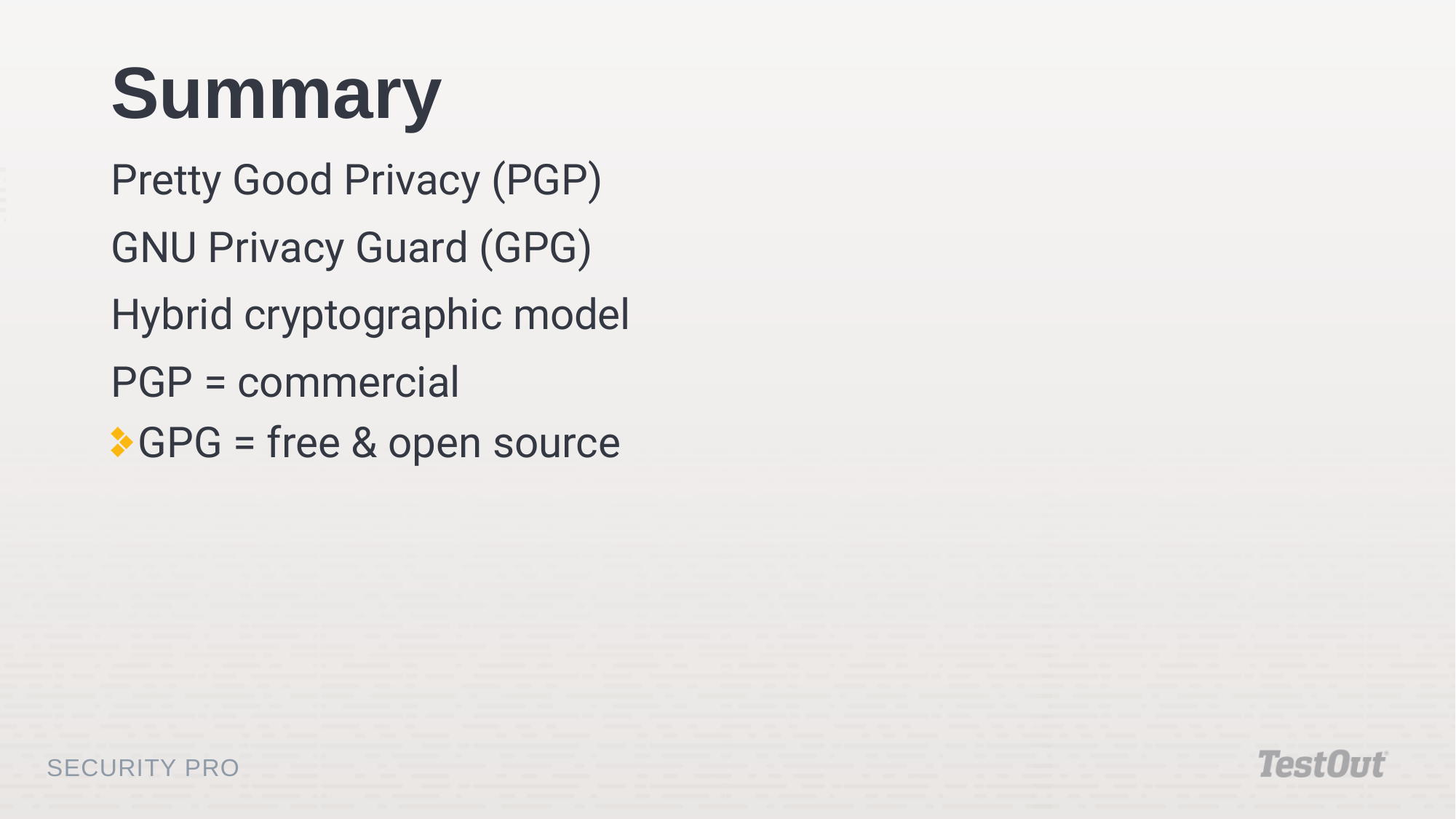

# Summary
Pretty Good Privacy (PGP)
GNU Privacy Guard (GPG)
Hybrid cryptographic model
PGP = commercial
GPG = free & open source
Security Pro